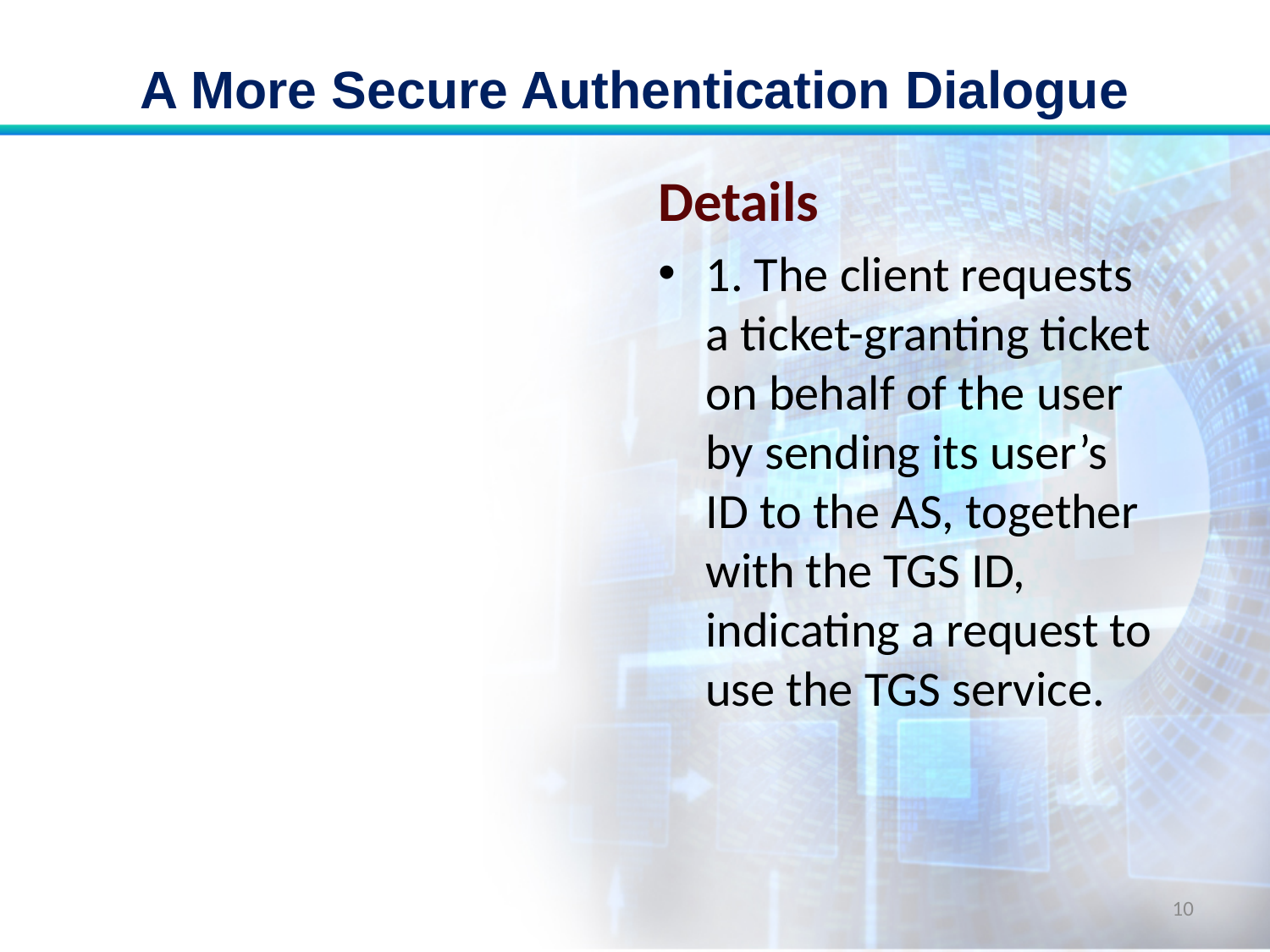

# A More Secure Authentication Dialogue
Details
1. The client requests a ticket-granting ticket on behalf of the user by sending its user’s ID to the AS, together with the TGS ID, indicating a request to use the TGS service.

10